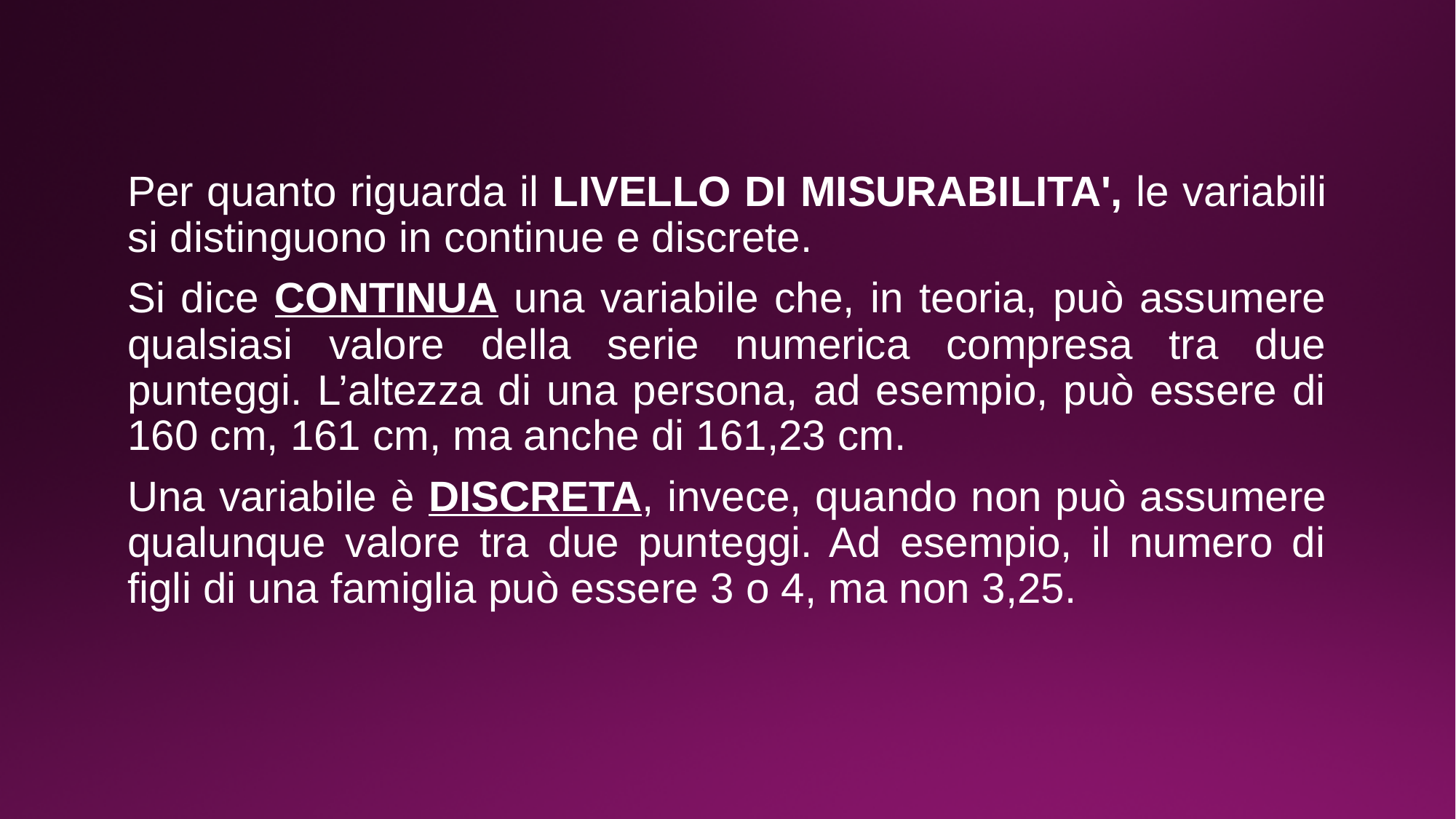

Per quanto riguarda il LIVELLO DI MISURABILITA', le variabili si distinguono in continue e discrete.
Si dice CONTINUA una variabile che, in teoria, può assumere qualsiasi valore della serie numerica compresa tra due punteggi. L’altezza di una persona, ad esempio, può essere di 160 cm, 161 cm, ma anche di 161,23 cm.
Una variabile è DISCRETA, invece, quando non può assumere qualunque valore tra due punteggi. Ad esempio, il numero di figli di una famiglia può essere 3 o 4, ma non 3,25.